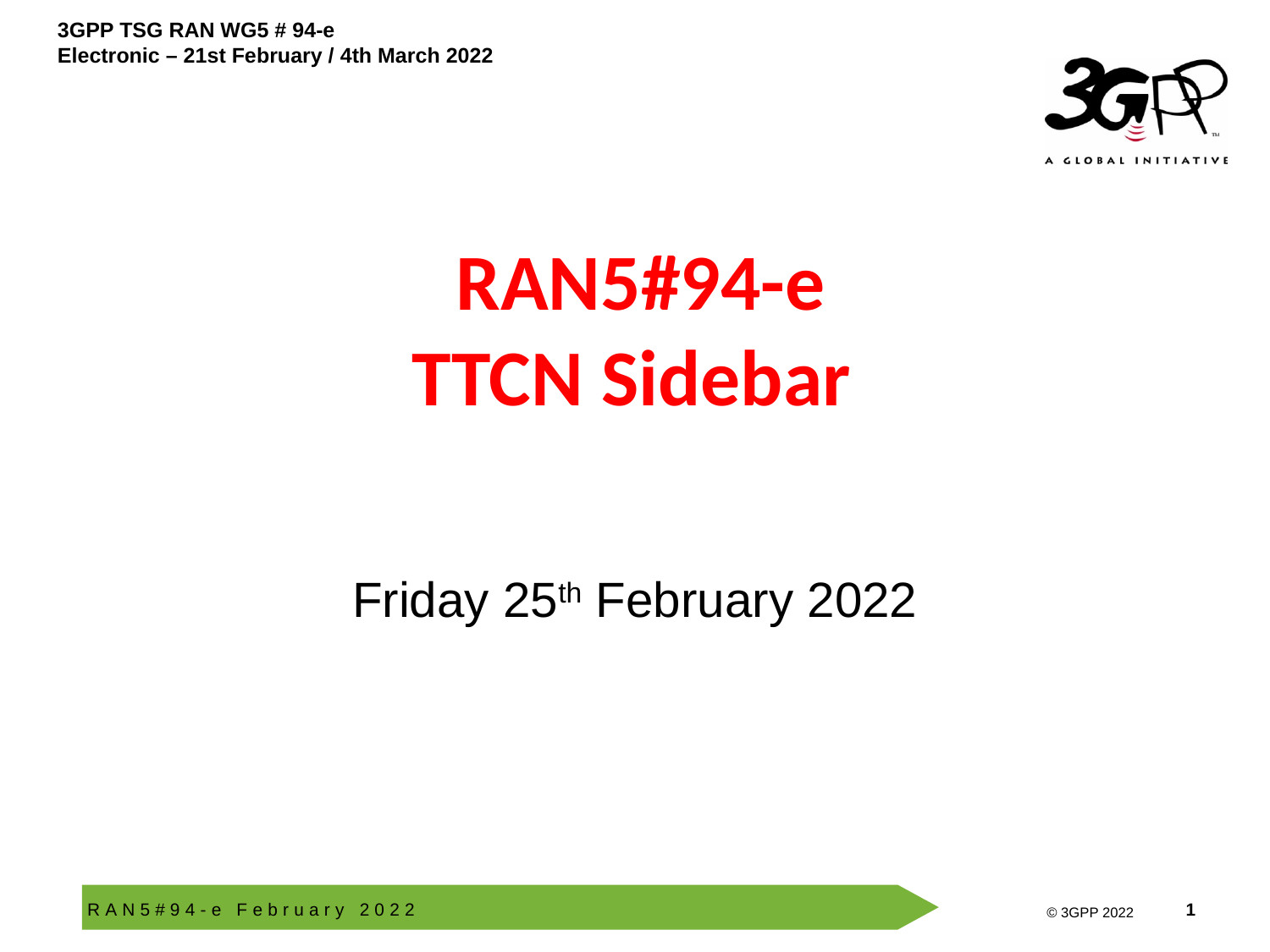

# RAN5#94-e TTCN Sidebar
Friday 25th February 2022